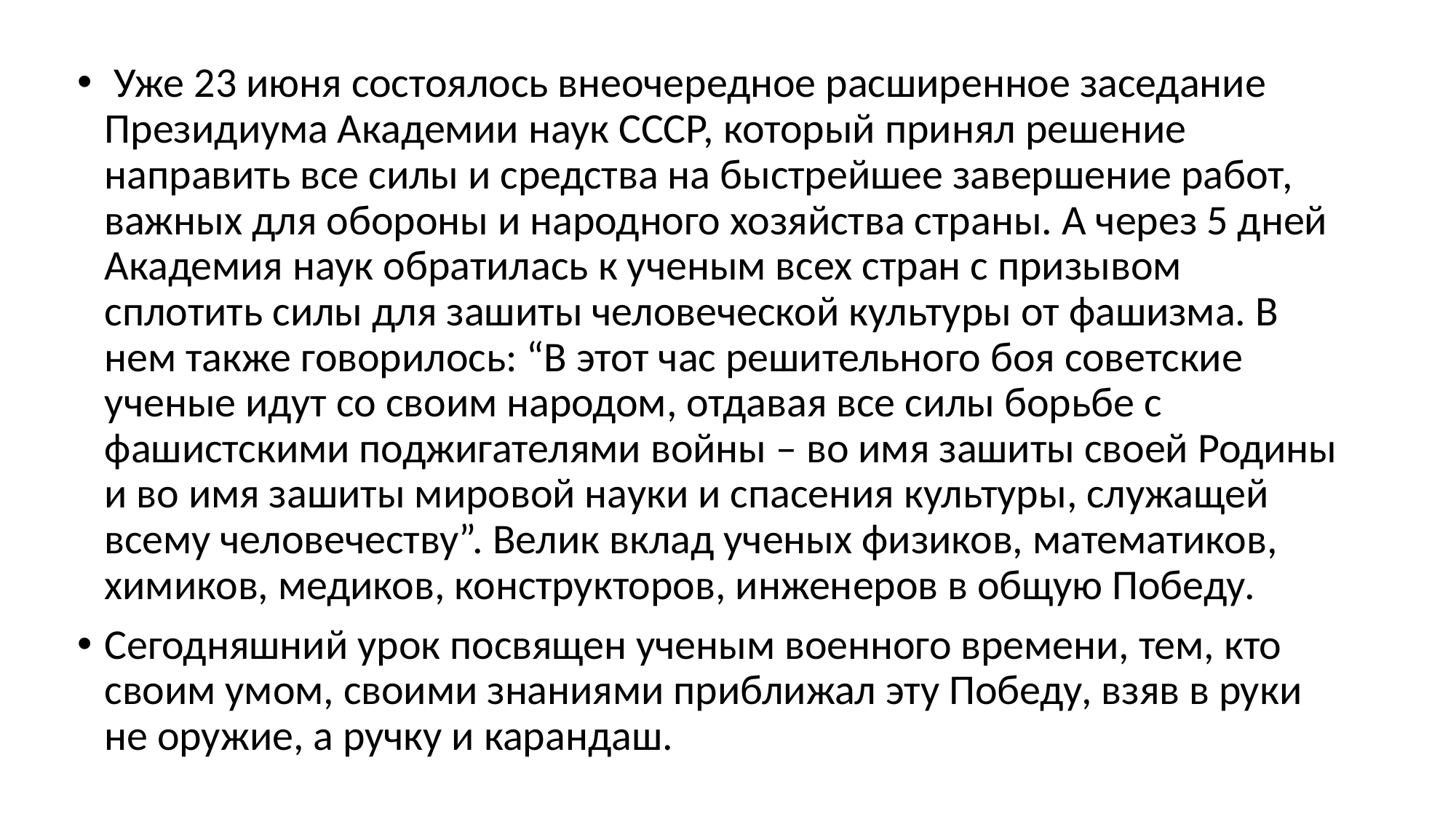

Уже 23 июня состоялось внеочередное расширенное заседание Президиума Академии наук СССР, который принял решение направить все силы и средства на быстрейшее завершение работ, важных для обороны и народного хозяйства страны. А через 5 дней Академия наук обратилась к ученым всех стран с призывом сплотить силы для зашиты человеческой культуры от фашизма. В нем также говорилось: “В этот час решительного боя советские ученые идут со своим народом, отдавая все силы борьбе с фашистскими поджигателями войны – во имя зашиты своей Родины и во имя зашиты мировой науки и спасения культуры, служащей всему человечеству”. Велик вклад ученых физиков, математиков, химиков, медиков, конструкторов, инженеров в общую Победу.
Сегодняшний урок посвящен ученым военного времени, тем, кто своим умом, своими знаниями приближал эту Победу, взяв в руки не оружие, а ручку и карандаш.